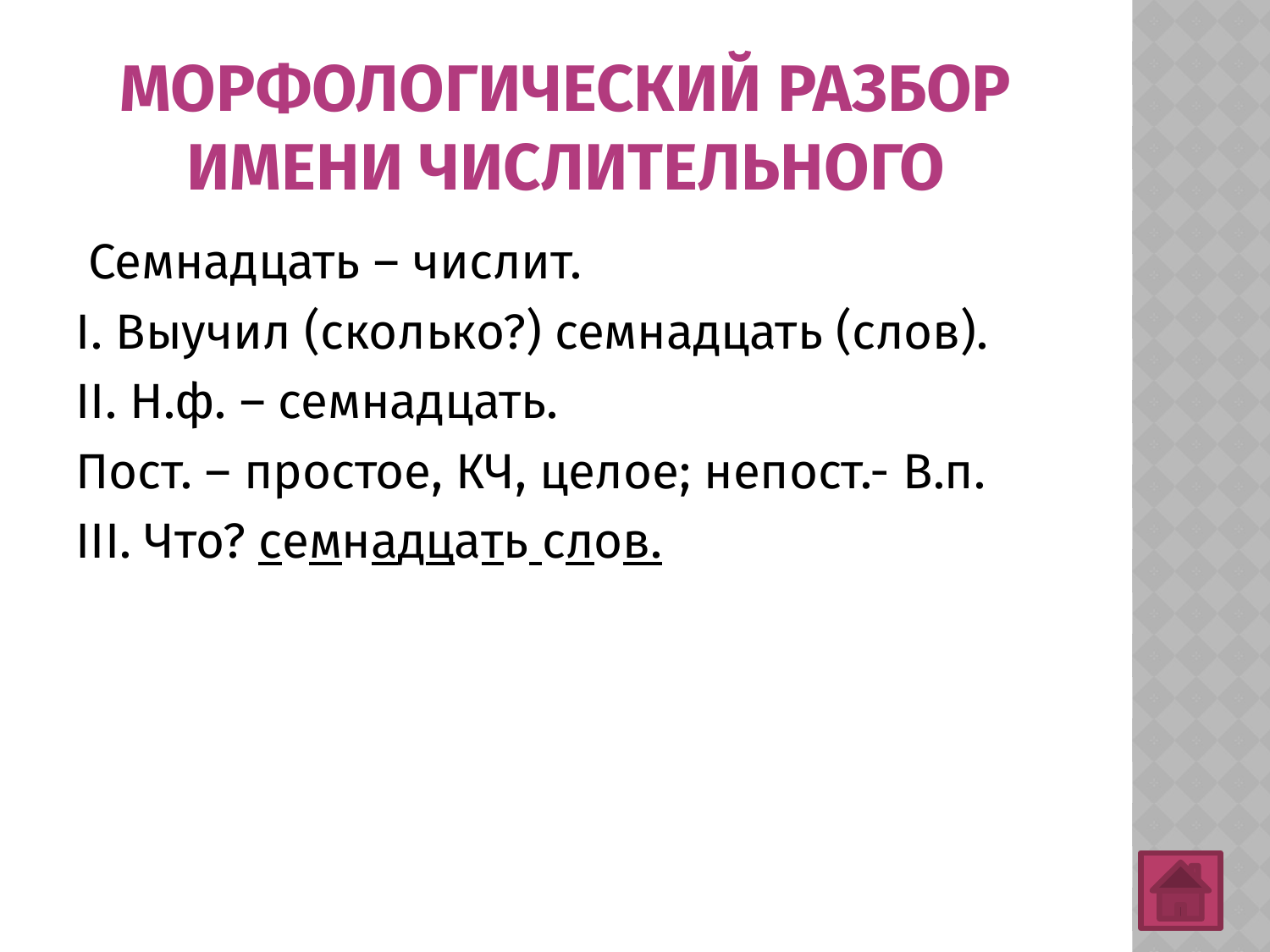

# Морфологический разбор имени числительного
 Семнадцать – числит.
I. Выучил (сколько?) семнадцать (слов).
II. Н.ф. – семнадцать.
Пост. – простое, КЧ, целое; непост.- В.п.
III. Что? семнадцать слов.